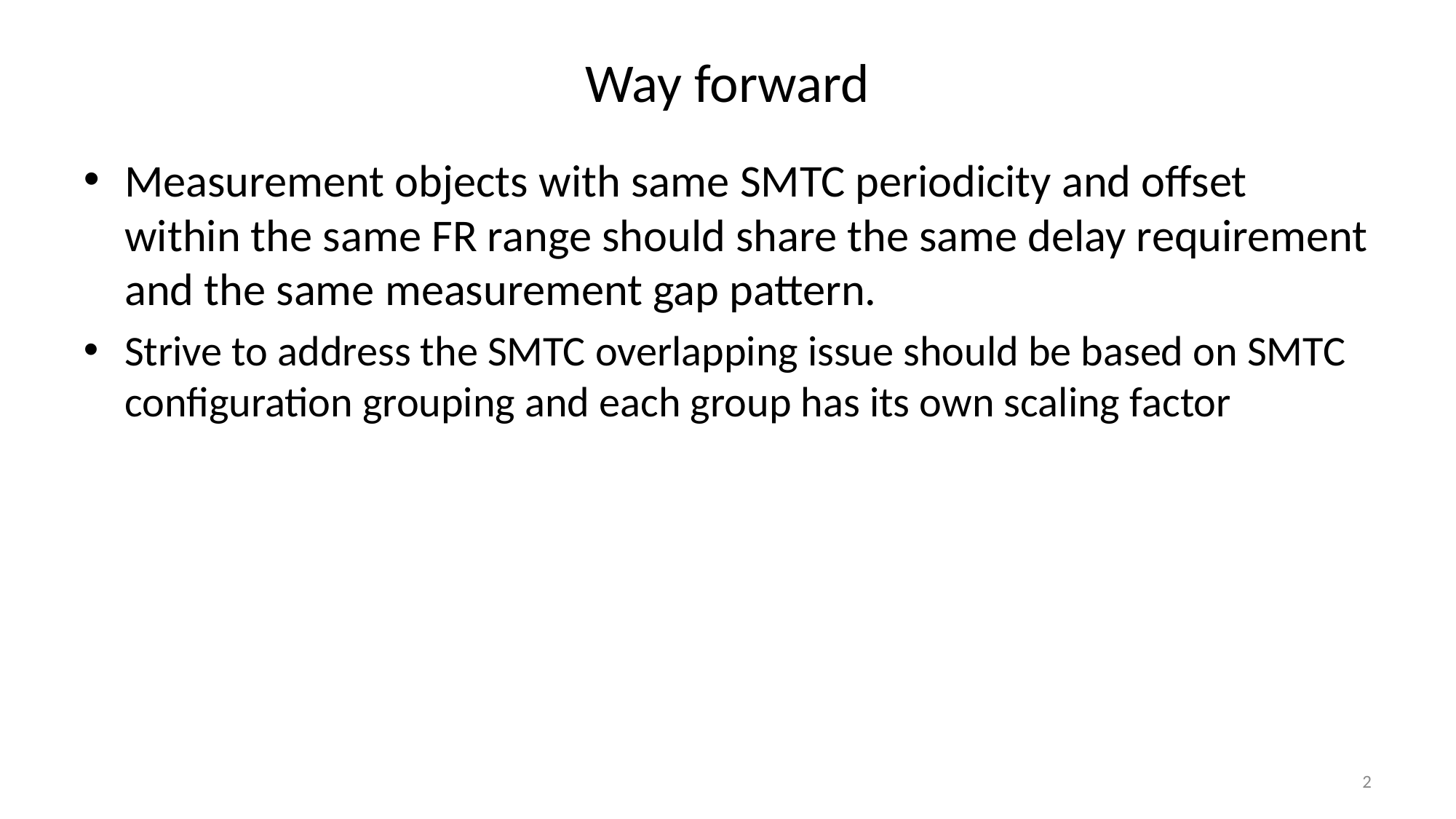

# Way forward
Measurement objects with same SMTC periodicity and offset within the same FR range should share the same delay requirement and the same measurement gap pattern.
Strive to address the SMTC overlapping issue should be based on SMTC configuration grouping and each group has its own scaling factor

2